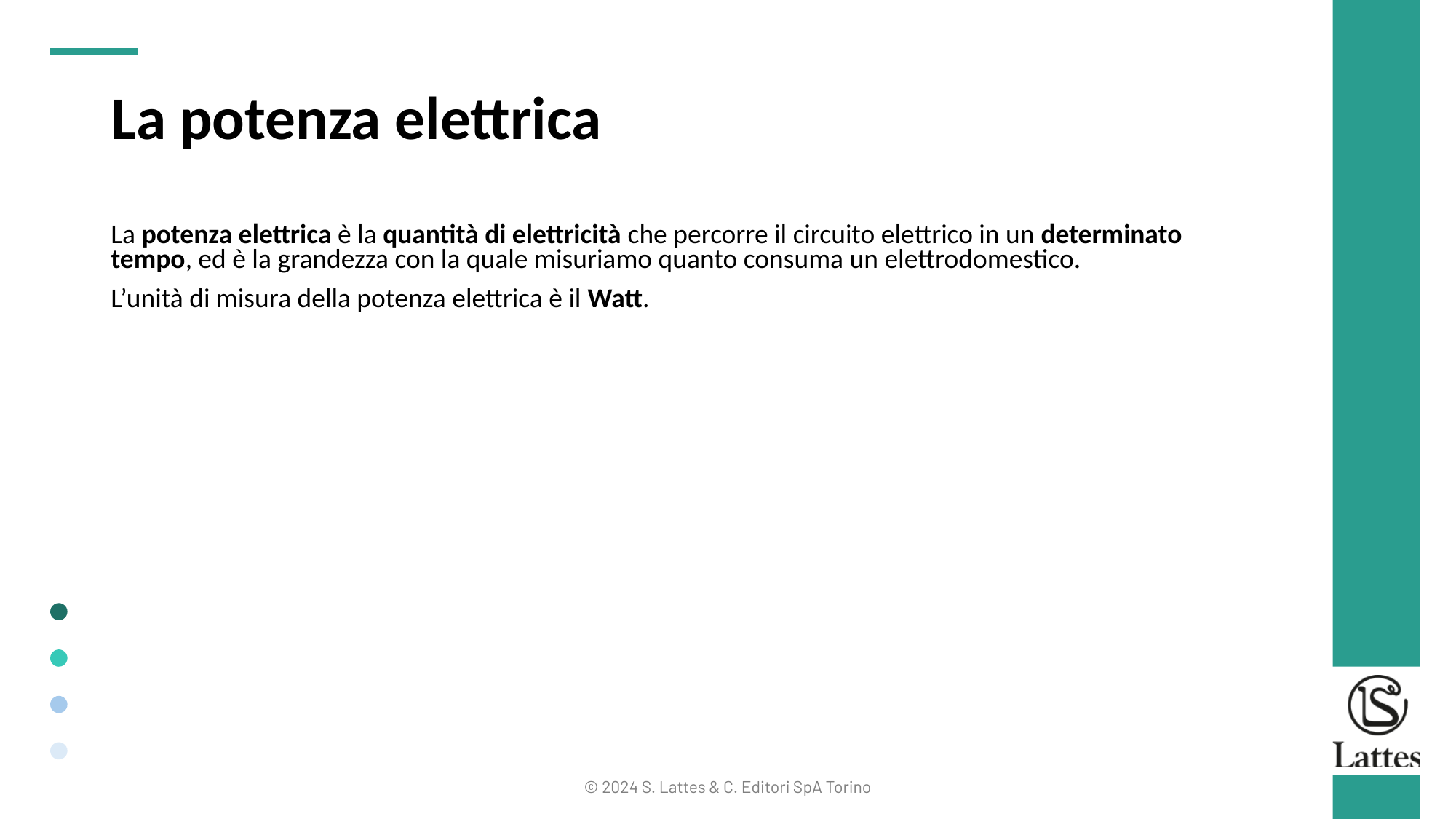

La potenza elettrica
La potenza elettrica è la quantità di elettricità che percorre il circuito elettrico in un determinato tempo, ed è la grandezza con la quale misuriamo quanto consuma un elettrodomestico.
L’unità di misura della potenza elettrica è il Watt.